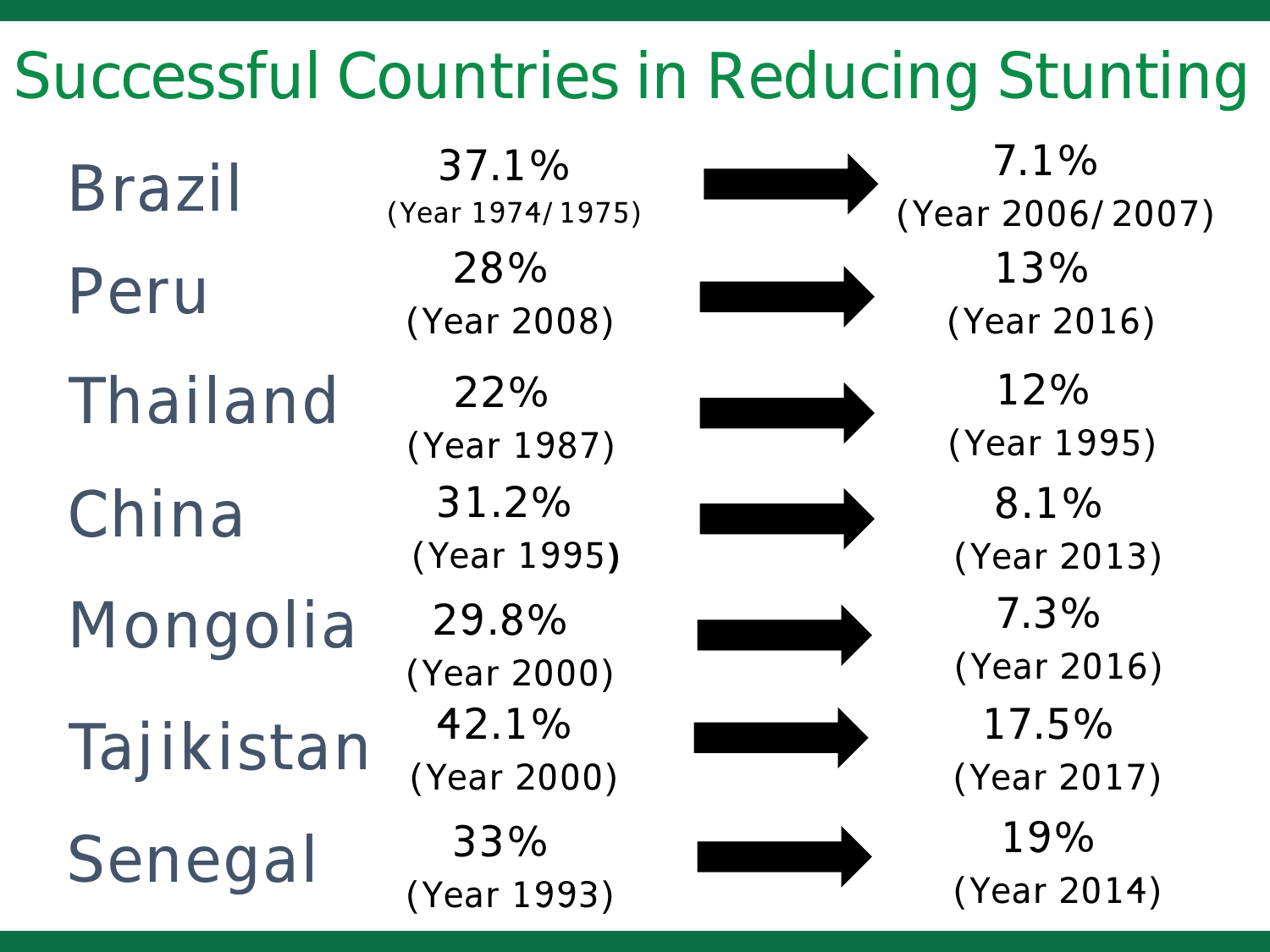

# Successful Countries in Reducing Stunting
7.1%
(Year 2006/2007)
37.1%
(Year 1974/1975)
Brazil

28%
(Year 2008)
13%
(Year 2016)
Peru

Thailand
12%
(Year 1995)
22%
(Year 1987)

China
31.2%
(Year 1995)
8.1%
(Year 2013)

Mongolia
7.3%
(Year 2016)
29.8%
(Year 2000)

42.1%
(Year 2000)
17.5%
(Year 2017)
Tajikistan

19%
(Year 2014)
33%
(Year 1993)
Senegal